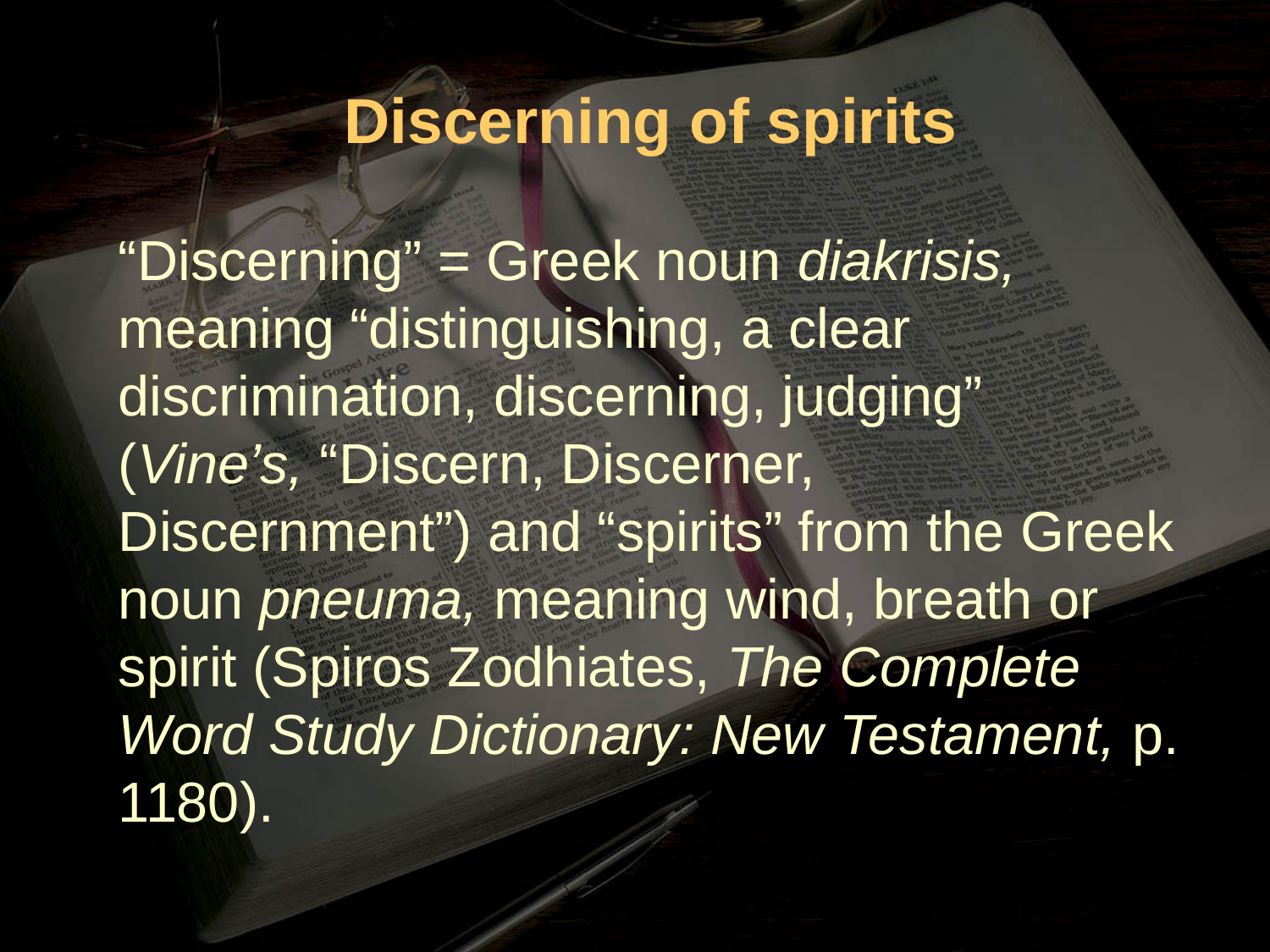

Discerning of spirits

“Discerning” = Greek noun diakrisis, meaning “distinguishing, a clear discrimination, discerning, judging” (Vine’s, “Discern, Discerner, Discernment”) and “spirits” from the Greek noun pneuma, meaning wind, breath or spirit (Spiros Zodhiates, The Complete Word Study Dictionary: New Testament, p. 1180).